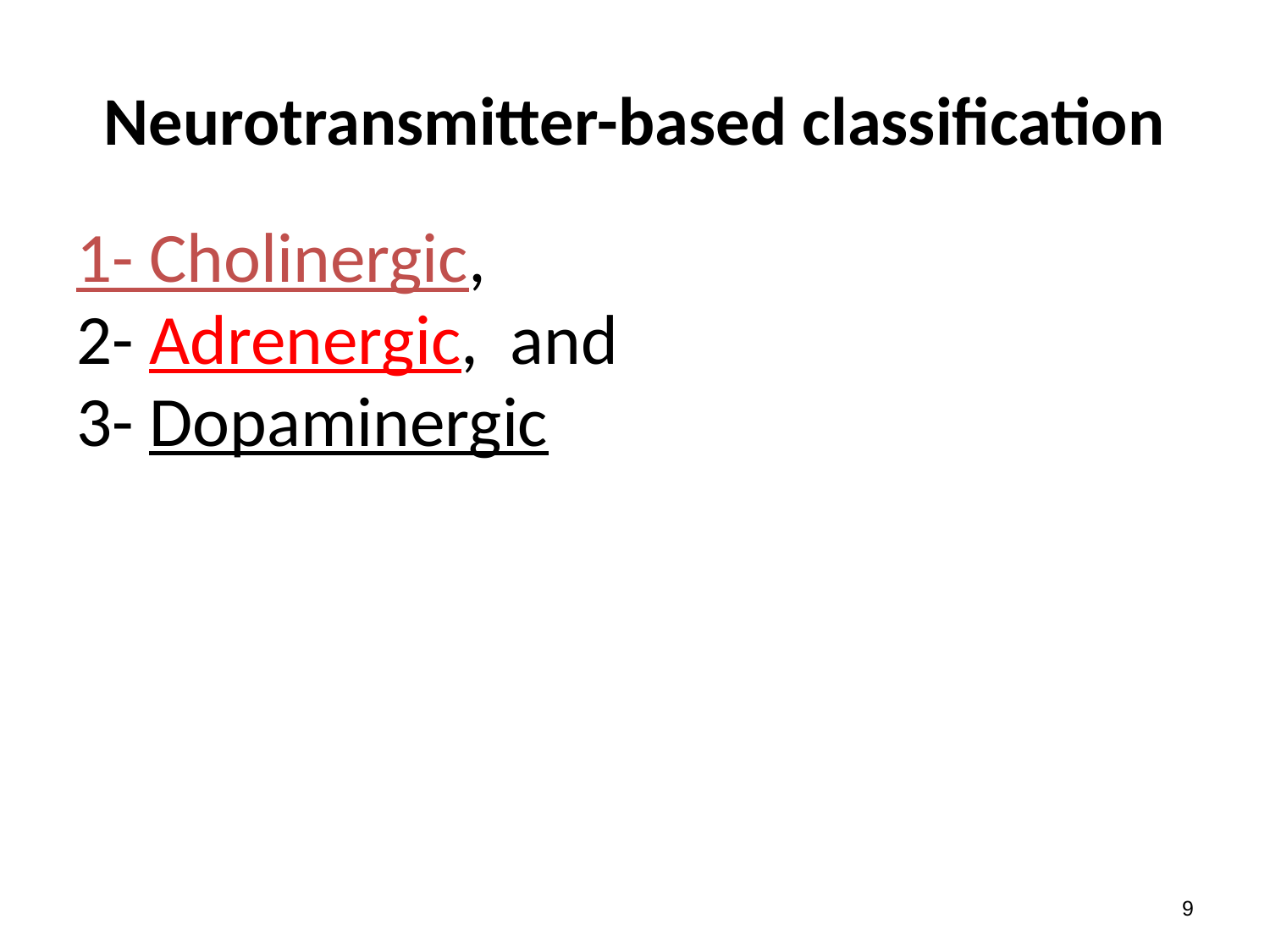

# Neurotransmitter-based classification
1- Cholinergic,
2- Adrenergic,  and
3- Dopaminergic
9